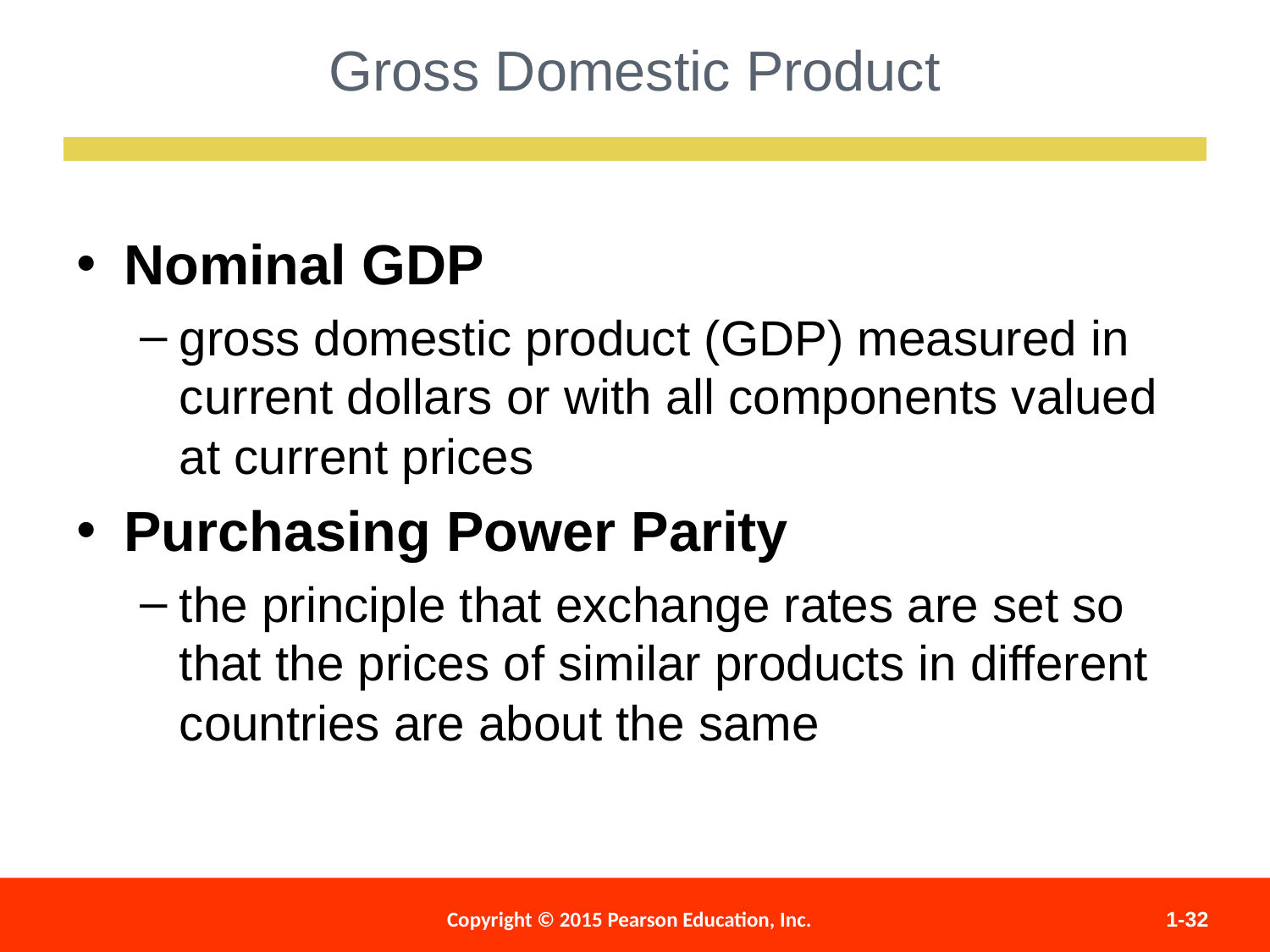

Nominal GDP
gross domestic product (GDP) measured in current dollars or with all components valued at current prices
Purchasing Power Parity
the principle that exchange rates are set so that the prices of similar products in different countries are about the same

Gross Domestic Product